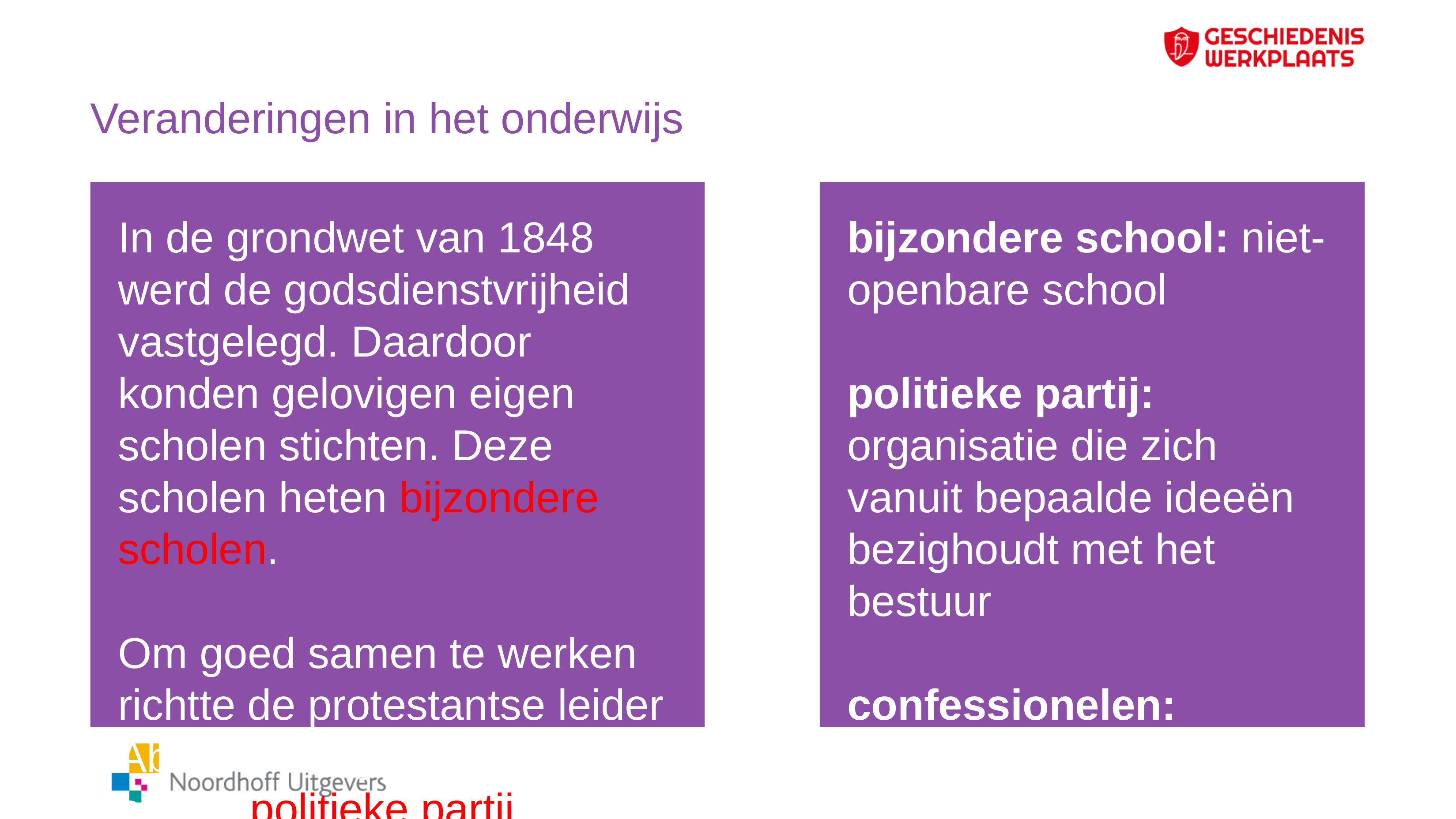

# Veranderingen in het onderwijs
In de grondwet van 1848 werd de godsdienstvrijheid vastgelegd. Daardoor konden gelovigen eigen scholen stichten. Deze scholen heten bijzondere scholen.

Om goed samen te werken richtte de protestantse leider Abraham Kuyper in 1879 de eerste politieke partij op.

In Nederland behaalden confessionelen in 1901 een meerderheid in de Tweede Kamer. Daardoor betaalde de overheid vanaf 1917 niet alleen het openbaar onderwijs, maar ook het bijzonder onderwijs.
bijzondere school: niet-openbare school

politieke partij: organisatie die zich vanuit bepaalde ideeën bezighoudt met het bestuur

confessionelen: mensen die in de politiek uitgaan van het christelijk geloof